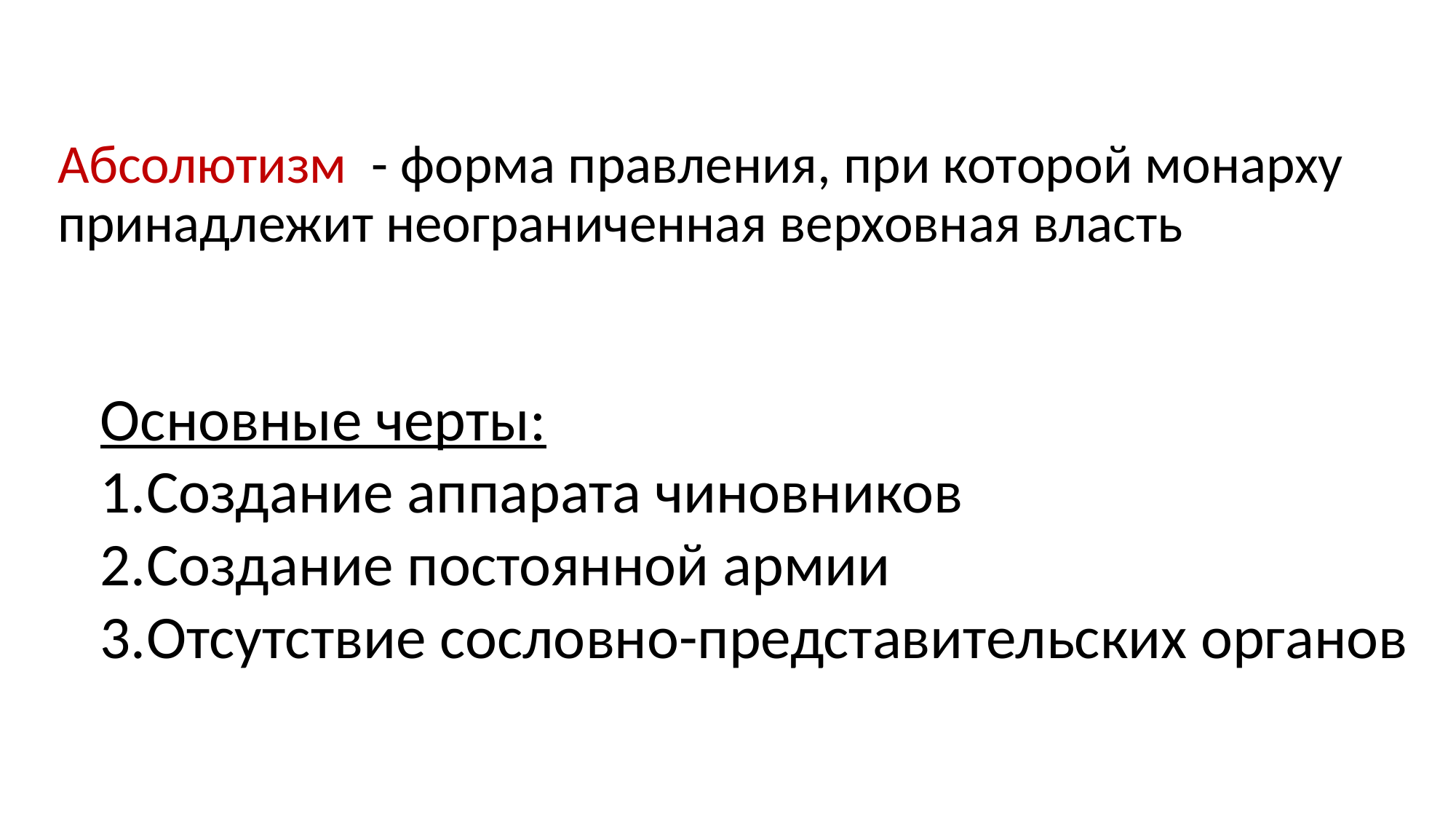

# Абсолютизм  - форма правления, при которой монарху принадлежит неограниченная верховная власть

Основные черты:
Создание аппарата чиновников
Создание постоянной армии
Отсутствие сословно-представительских органов